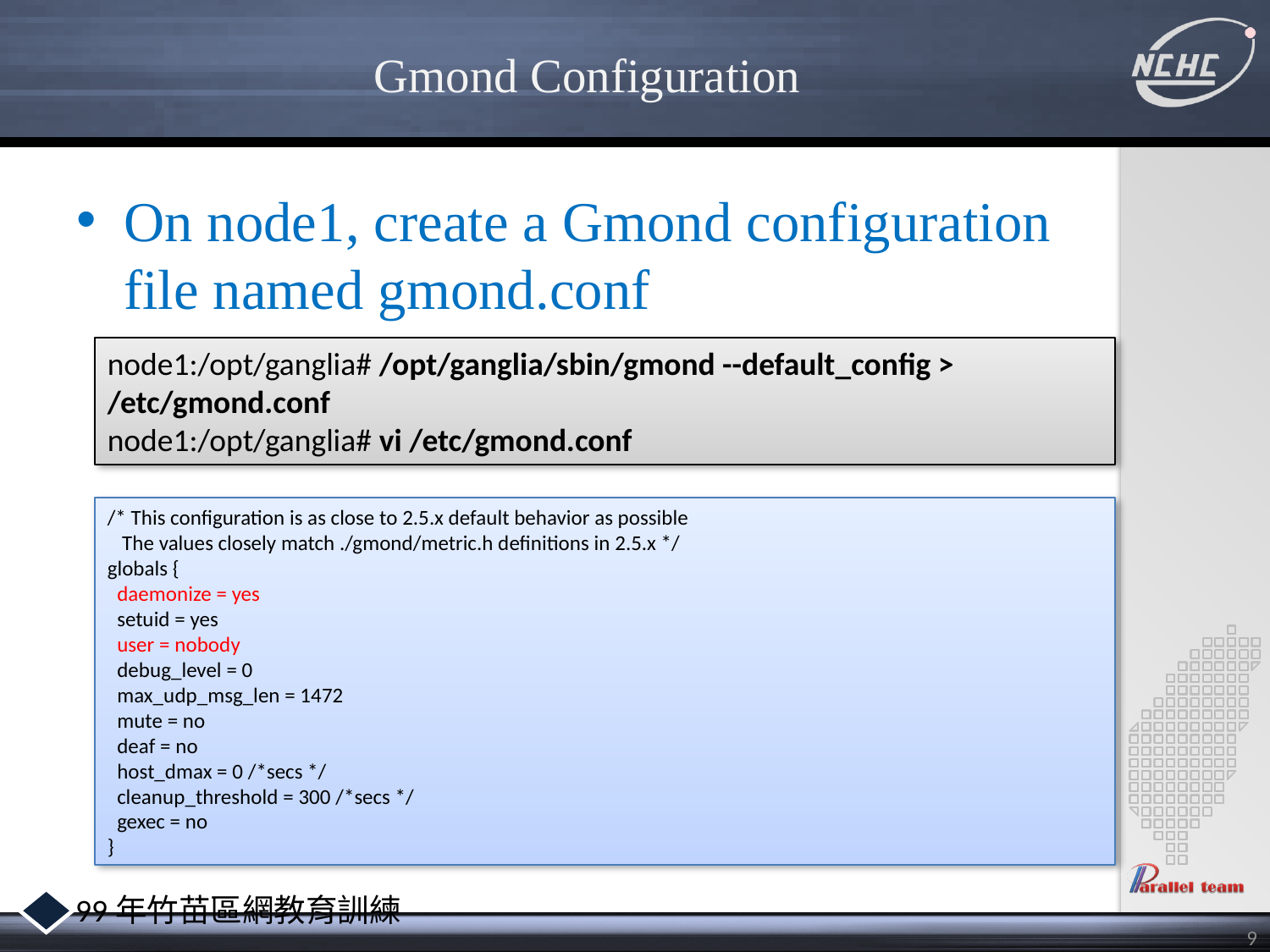

# Gmond Configuration
On node1, create a Gmond configuration file named gmond.conf

node1:/opt/ganglia# /opt/ganglia/sbin/gmond --default_config > /etc/gmond.conf
node1:/opt/ganglia# vi /etc/gmond.conf
/* This configuration is as close to 2.5.x default behavior as possible
   The values closely match ./gmond/metric.h definitions in 2.5.x */
globals {
  daemonize = yes
  setuid = yes
  user = nobody
  debug_level = 0
  max_udp_msg_len = 1472
  mute = no
  deaf = no
  host_dmax = 0 /*secs */
  cleanup_threshold = 300 /*secs */
  gexec = no
}
9